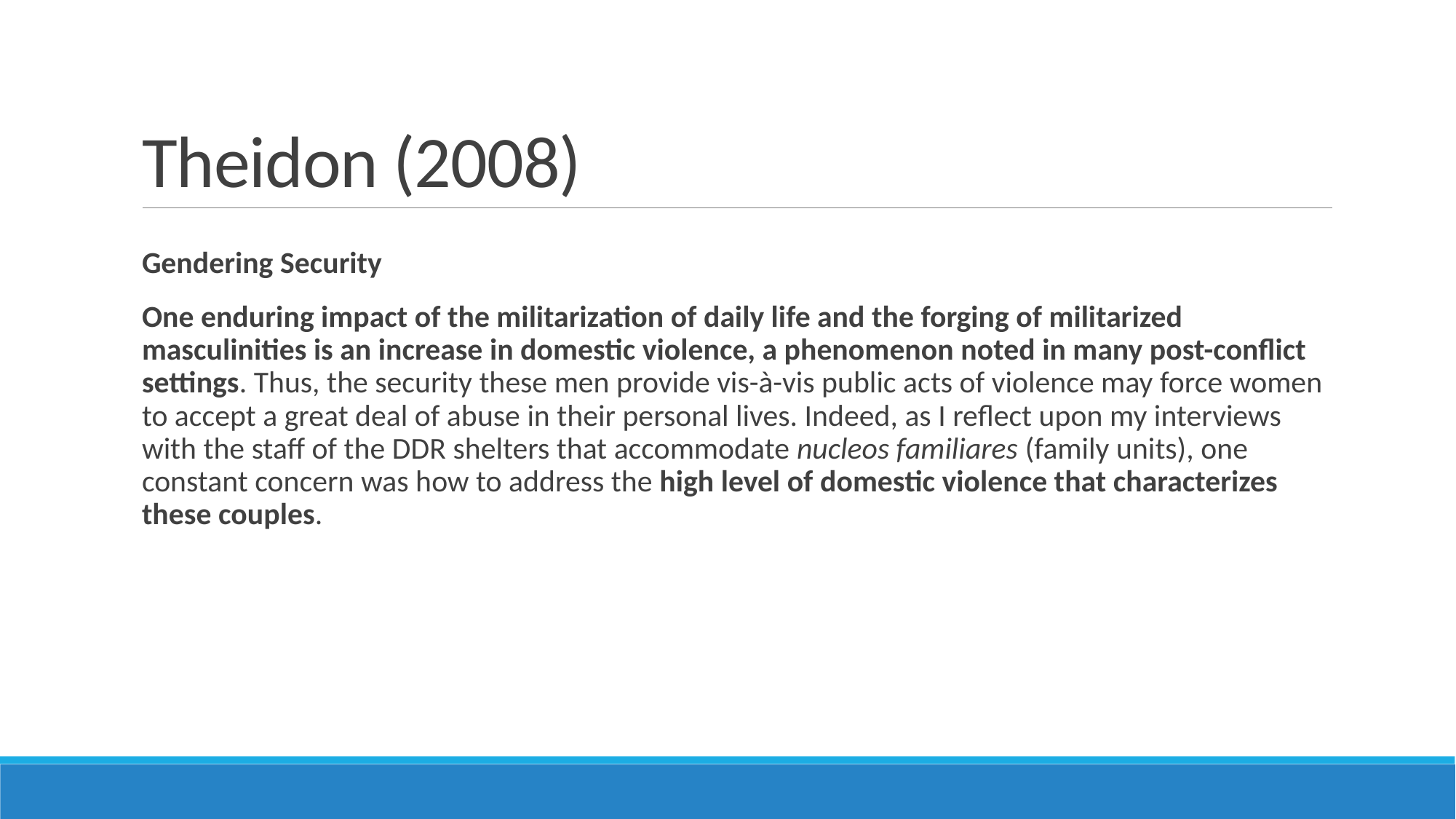

# Theidon (2008)
Gendering Security
One enduring impact of the militarization of daily life and the forging of militarized masculinities is an increase in domestic violence, a phenomenon noted in many post-conflict settings. Thus, the security these men provide vis-à-vis public acts of violence may force women to accept a great deal of abuse in their personal lives. Indeed, as I reflect upon my interviews with the staff of the DDR shelters that accommodate nucleos familiares (family units), one constant concern was how to address the high level of domestic violence that characterizes these couples.